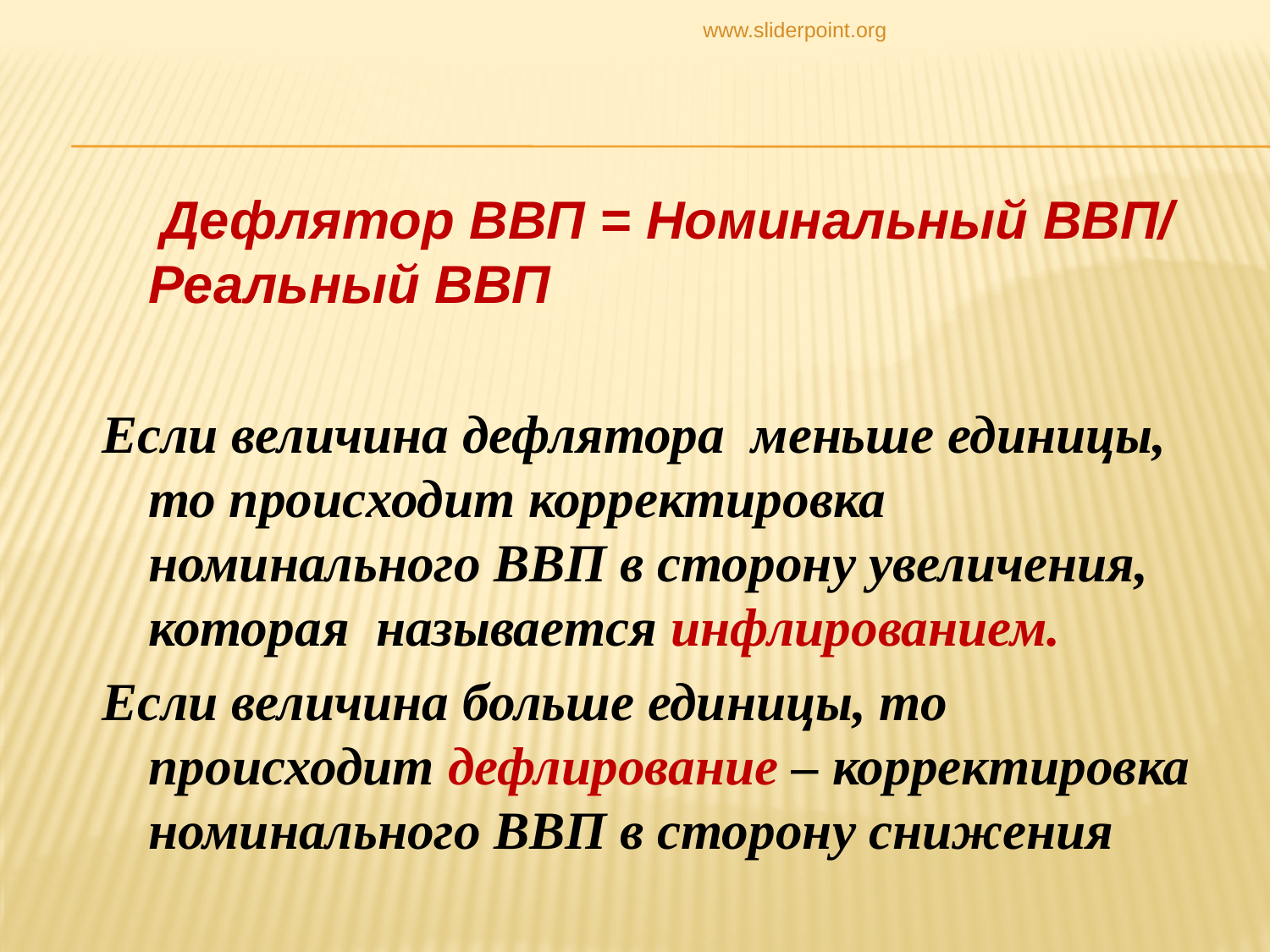

www.sliderpoint.org

    Дефлятор ВВП = Номинальный ВВП/ Реальный ВВП

Если величина дефлятора  меньше единицы, то происходит корректировка номинального ВВП в сторону увеличения, которая  называется инфлированием.
Если величина больше единицы, то происходит дефлирование – корректировка номинального ВВП в сторону снижения